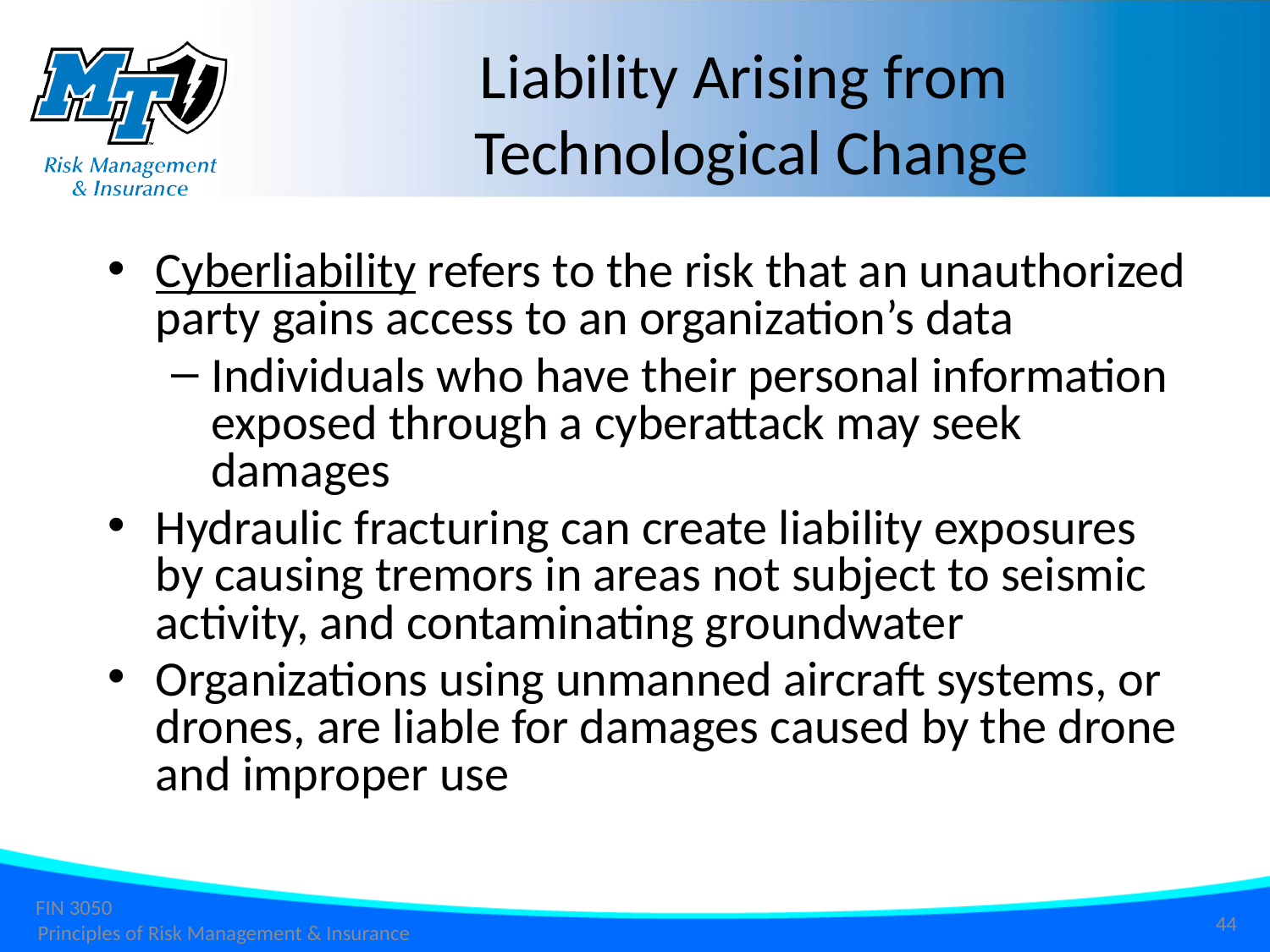

Liability Arising from
Technological Change
Cyberliability refers to the risk that an unauthorized party gains access to an organization’s data
Individuals who have their personal information exposed through a cyberattack may seek damages
Hydraulic fracturing can create liability exposures by causing tremors in areas not subject to seismic activity, and contaminating groundwater
Organizations using unmanned aircraft systems, or drones, are liable for damages caused by the drone and improper use
44